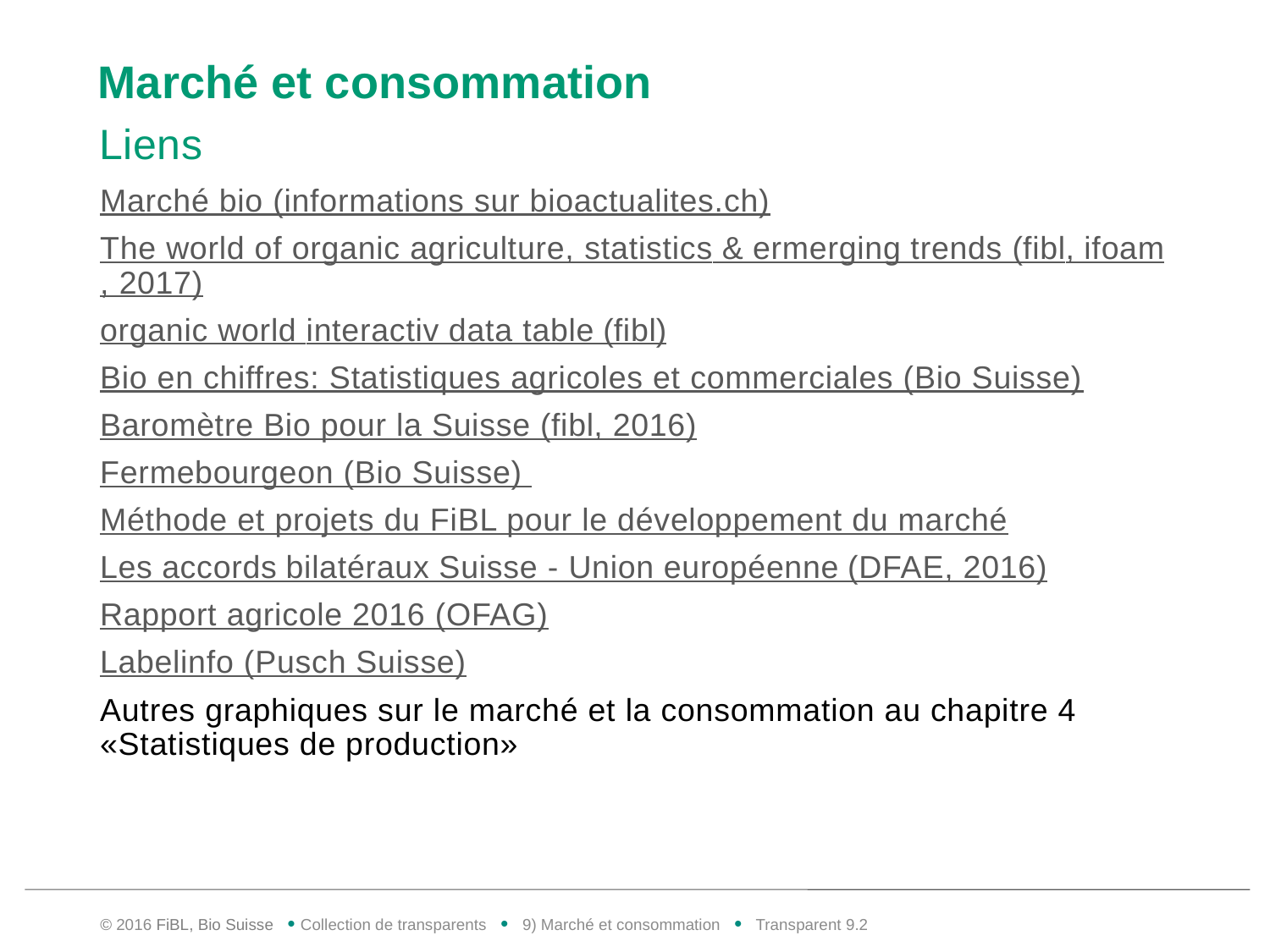

# Marché et consommation
Liens
Marché bio (informations sur bioactualites.ch)
The world of organic agriculture, statistics & ermerging trends (fibl, ifoam, 2017)
organic world interactiv data table (fibl)
Bio en chiffres: Statistiques agricoles et commerciales (Bio Suisse)
Baromètre Bio pour la Suisse (fibl, 2016)
Fermebourgeon (Bio Suisse)
Méthode et projets du FiBL pour le développement du marché
Les accords bilatéraux Suisse - Union européenne (DFAE, 2016)
Rapport agricole 2016 (OFAG)
Labelinfo (Pusch Suisse)
Autres graphiques sur le marché et la consommation au chapitre 4 «Statistiques de production»
© 2016 FiBL, Bio Suisse   • Collection de transparents   •   9) Marché et consommation   •   Transparent 9.2